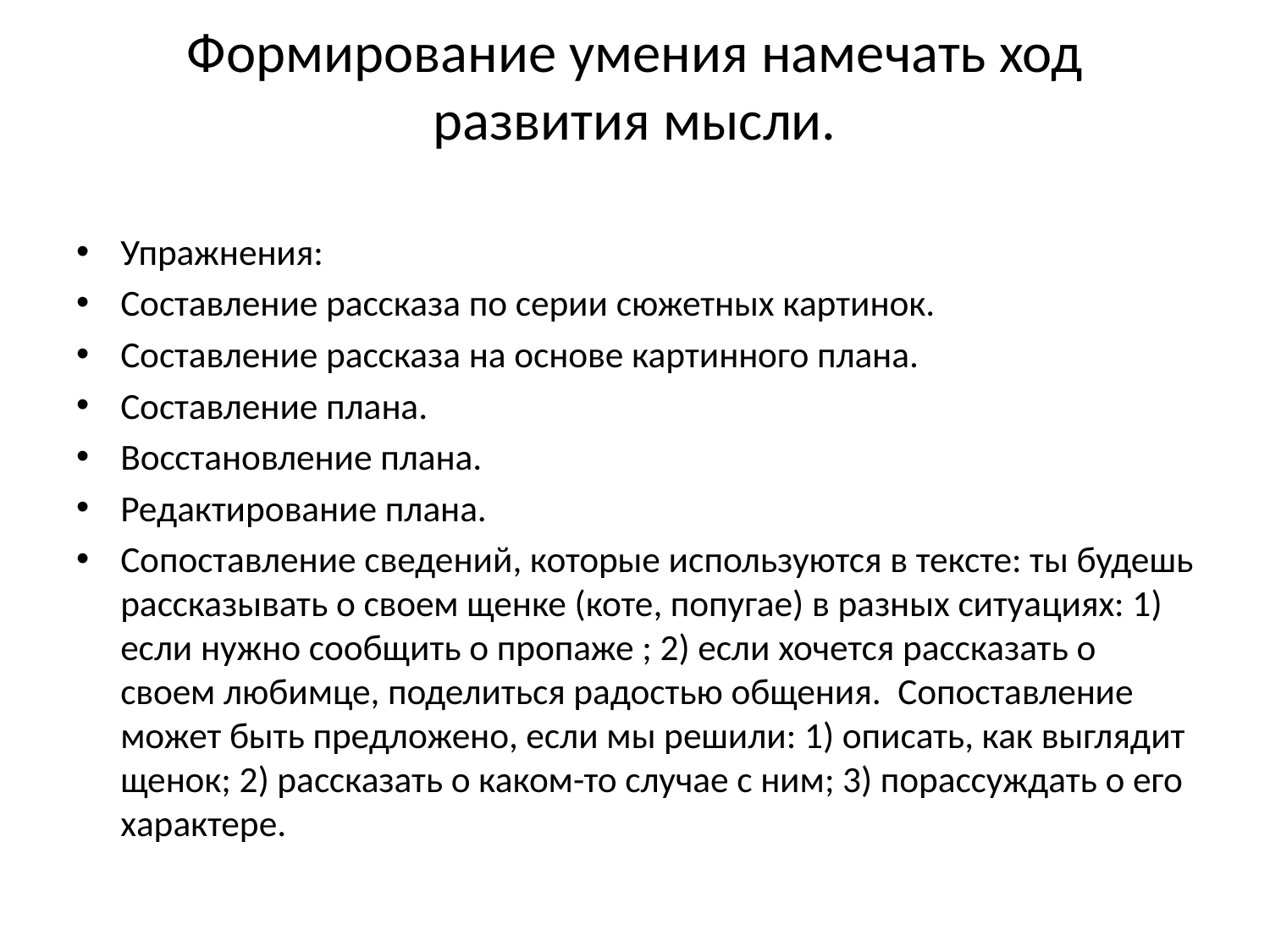

# Формирование умения намечать ход развития мысли.
Упражнения:
Составление рассказа по серии сюжетных картинок.
Составление рассказа на основе картинного плана.
Составление плана.
Восстановление плана.
Редактирование плана.
Сопоставление сведений, которые используются в тексте: ты будешь рассказывать о своем щенке (коте, попугае) в разных ситуациях: 1) если нужно сообщить о пропаже ; 2) если хочется рассказать о своем любимце, поделиться радостью общения.  Сопоставление может быть предложено, если мы решили: 1) описать, как выглядит щенок; 2) рассказать о каком-то случае с ним; 3) порассуждать о его характере.